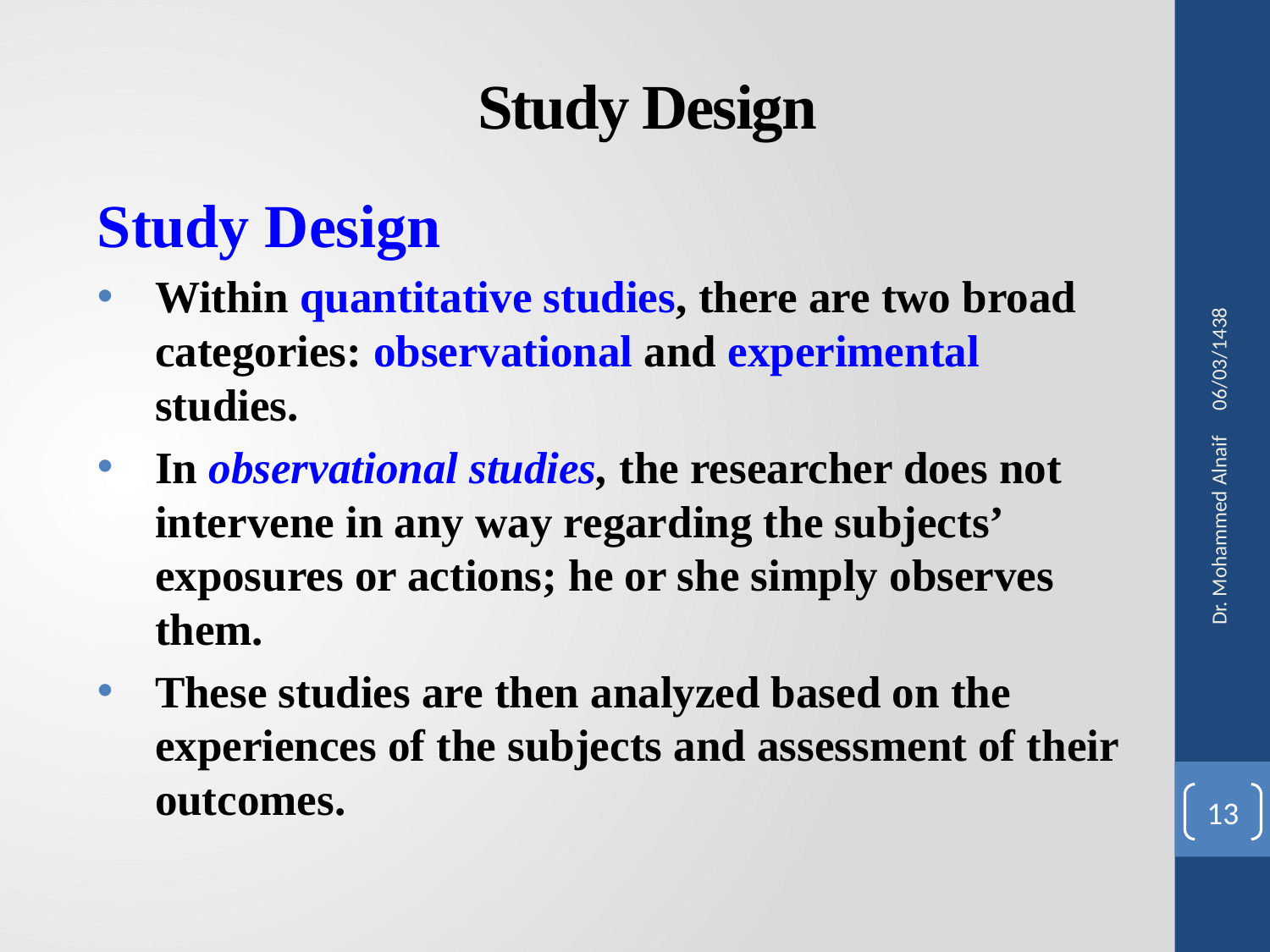

# Study Design
Study Design
Within quantitative studies, there are two broad categories: observational and experimental studies.
In observational studies, the researcher does not intervene in any way regarding the subjects’ exposures or actions; he or she simply observes them.
These studies are then analyzed based on the experiences of the subjects and assessment of their outcomes.
06/03/1438
Dr. Mohammed Alnaif
13